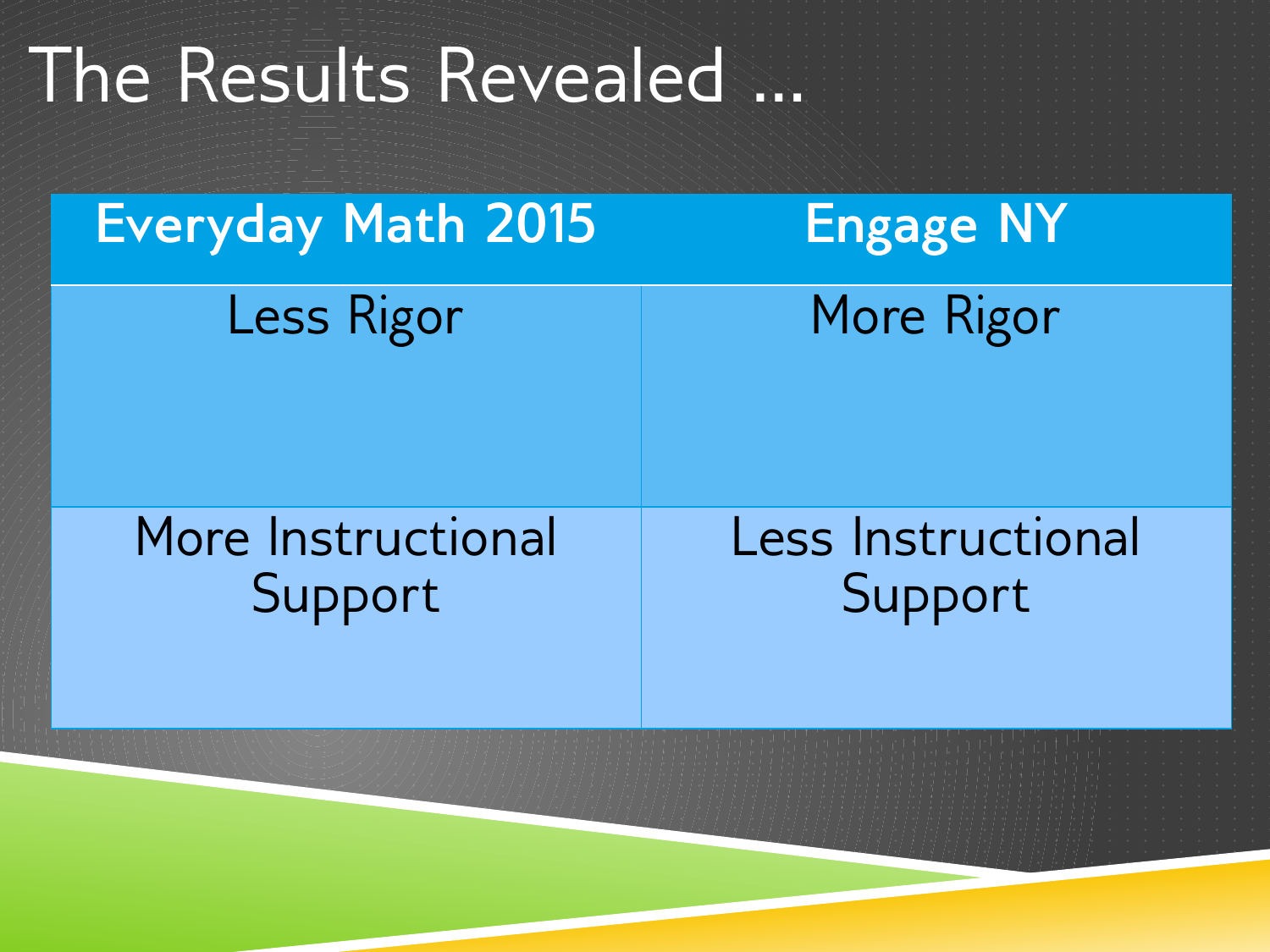

The Results Revealed …

| Everyday Math 2015 | Engage NY |
| --- | --- |
| Less Rigor | More Rigor |
| More Instructional Support | Less Instructional Support |